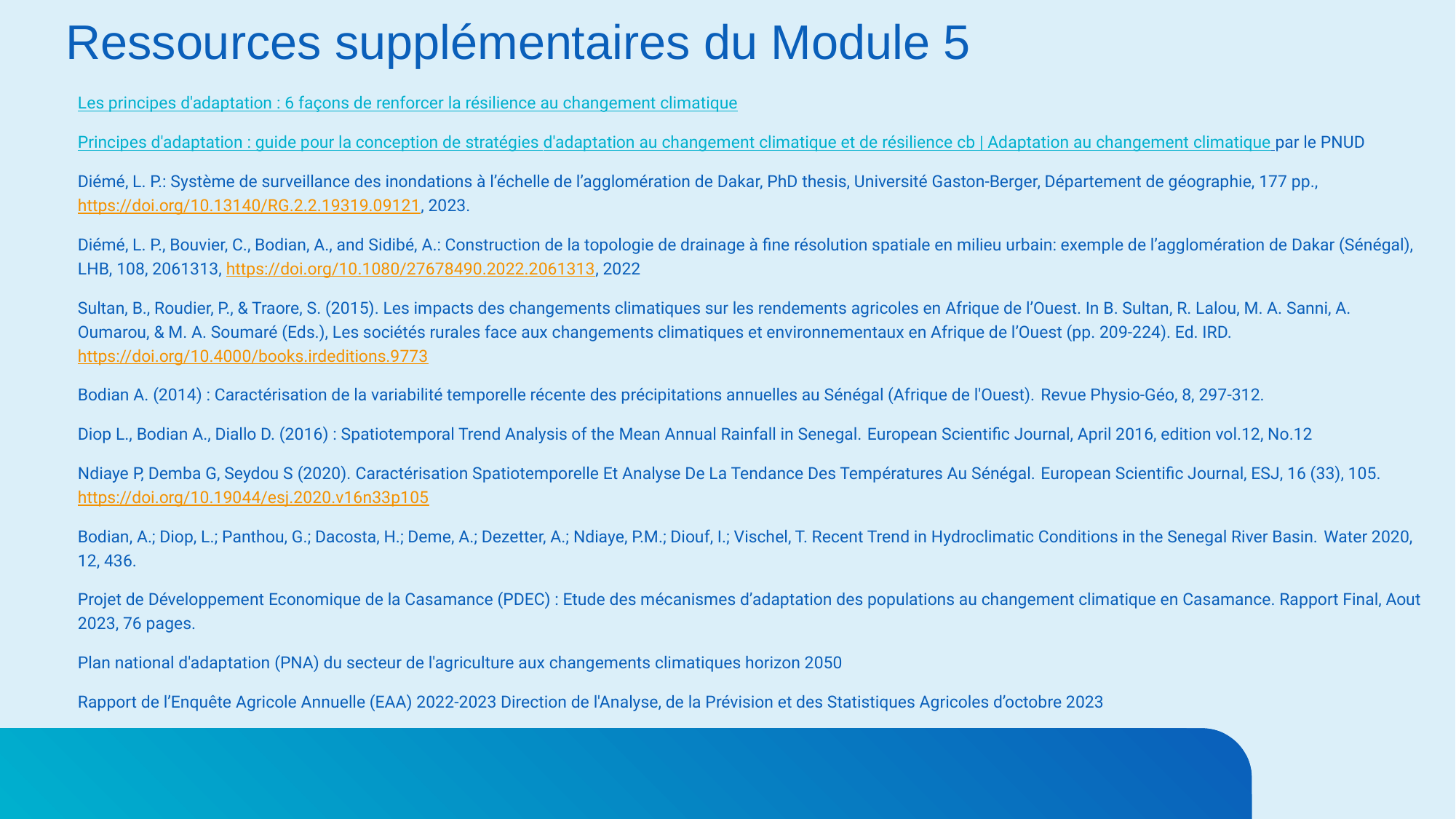

# Ressources supplémentaires du Module 5
Les principes d'adaptation : 6 façons de renforcer la résilience au changement climatique
Principes d'adaptation : guide pour la conception de stratégies d'adaptation au changement climatique et de résilience cb | Adaptation au changement climatique par le PNUD
Diémé, L. P.: Système de surveillance des inondations à l’échelle de l’agglomération de Dakar, PhD thesis, Université Gaston-Berger, Département de géographie, 177 pp., https://doi.org/10.13140/RG.2.2.19319.09121, 2023.
Diémé, L. P., Bouvier, C., Bodian, A., and Sidibé, A.: Construction de la topologie de drainage à fine résolution spatiale en milieu urbain: exemple de l’agglomération de Dakar (Sénégal), LHB, 108, 2061313, https://doi.org/10.1080/27678490.2022.2061313, 2022
Sultan, B., Roudier, P., & Traore, S. (2015). Les impacts des changements climatiques sur les rendements agricoles en Afrique de l’Ouest. In B. Sultan, R. Lalou, M. A. Sanni, A. Oumarou, & M. A. Soumaré (Eds.), Les sociétés rurales face aux changements climatiques et environnementaux en Afrique de l’Ouest (pp. 209-224). Ed. IRD.
https://doi.org/10.4000/books.irdeditions.9773
Bodian A. (2014) : Caractérisation de la variabilité temporelle récente des précipitations annuelles au Sénégal (Afrique de l'Ouest). Revue Physio-Géo, 8, 297-312.
Diop L., Bodian A., Diallo D. (2016) : Spatiotemporal Trend Analysis of the Mean Annual Rainfall in Senegal. European Scientific Journal, April 2016, edition vol.12, No.12
Ndiaye P, Demba G, Seydou S (2020). Caractérisation Spatiotemporelle Et Analyse De La Tendance Des Températures Au Sénégal. European Scientific Journal, ESJ, 16 (33), 105. https://doi.org/10.19044/esj.2020.v16n33p105
Bodian, A.; Diop, L.; Panthou, G.; Dacosta, H.; Deme, A.; Dezetter, A.; Ndiaye, P.M.; Diouf, I.; Vischel, T. Recent Trend in Hydroclimatic Conditions in the Senegal River Basin. Water 2020, 12, 436.
Projet de Développement Economique de la Casamance (PDEC) : Etude des mécanismes d’adaptation des populations au changement climatique en Casamance. Rapport Final, Aout 2023, 76 pages.
Plan national d'adaptation (PNA) du secteur de l'agriculture aux changements climatiques horizon 2050
Rapport de l’Enquête Agricole Annuelle (EAA) 2022-2023 Direction de l'Analyse, de la Prévision et des Statistiques Agricoles d’octobre 2023